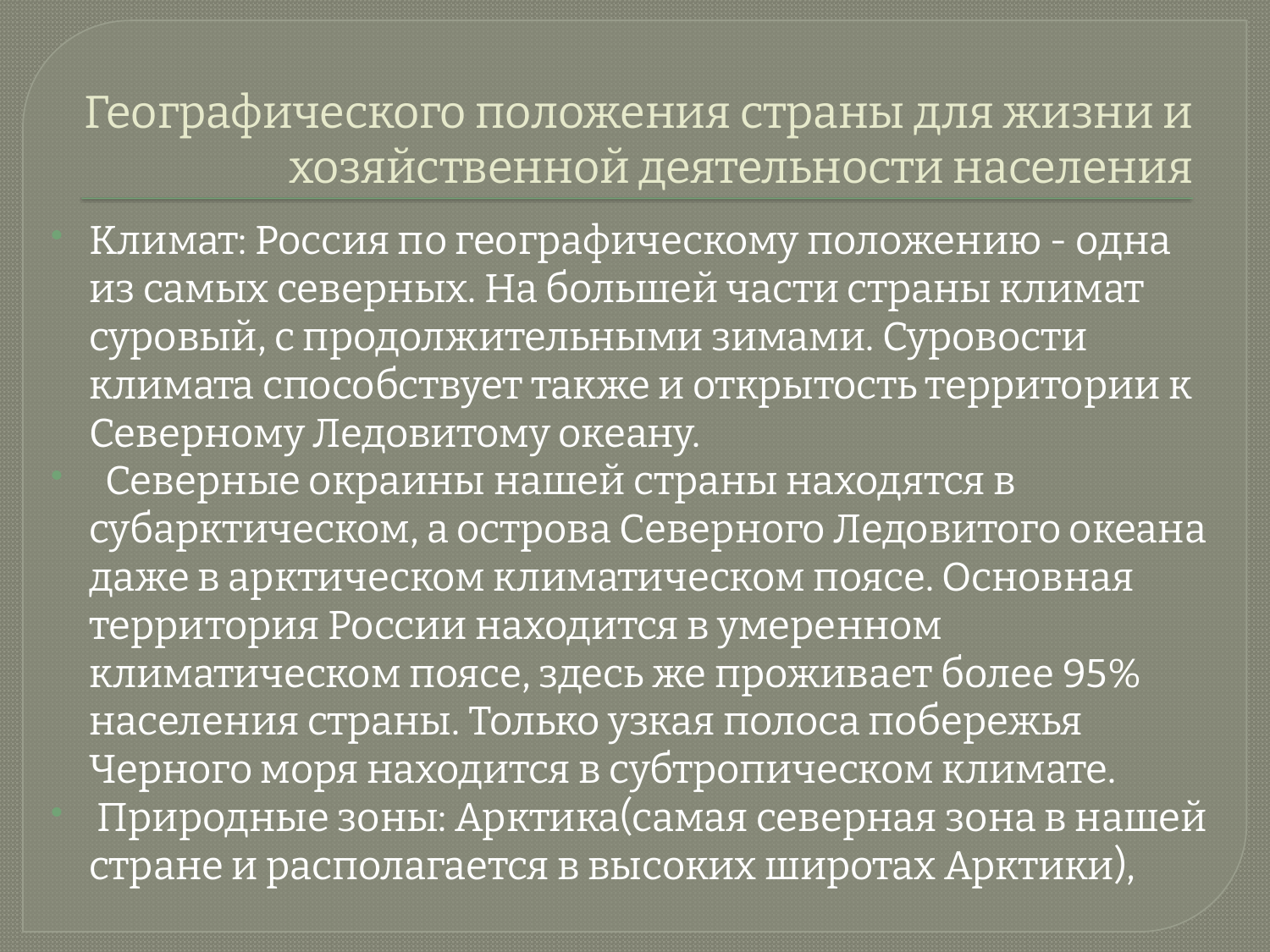

# Географического положения страны для жизни и хозяйственной деятельности населения
Климат: Россия по географическому положению - одна из самых северных. На большей части страны климат суровый, с продолжительными зимами. Суровости климата способствует также и открытость территории к Северному Ледовитому океану.
  Северные окраины нашей страны находятся в субарктическом, а острова Северного Ледовитого океана даже в арктическом климатическом поясе. Основная территория России находится в умеренном климатическом поясе, здесь же проживает более 95% населения страны. Только узкая полоса побережья Черного моря находится в субтропическом климате.
 Природные зоны: Арктика(самая северная зона в нашей стране и располагается в высоких широтах Арктики),